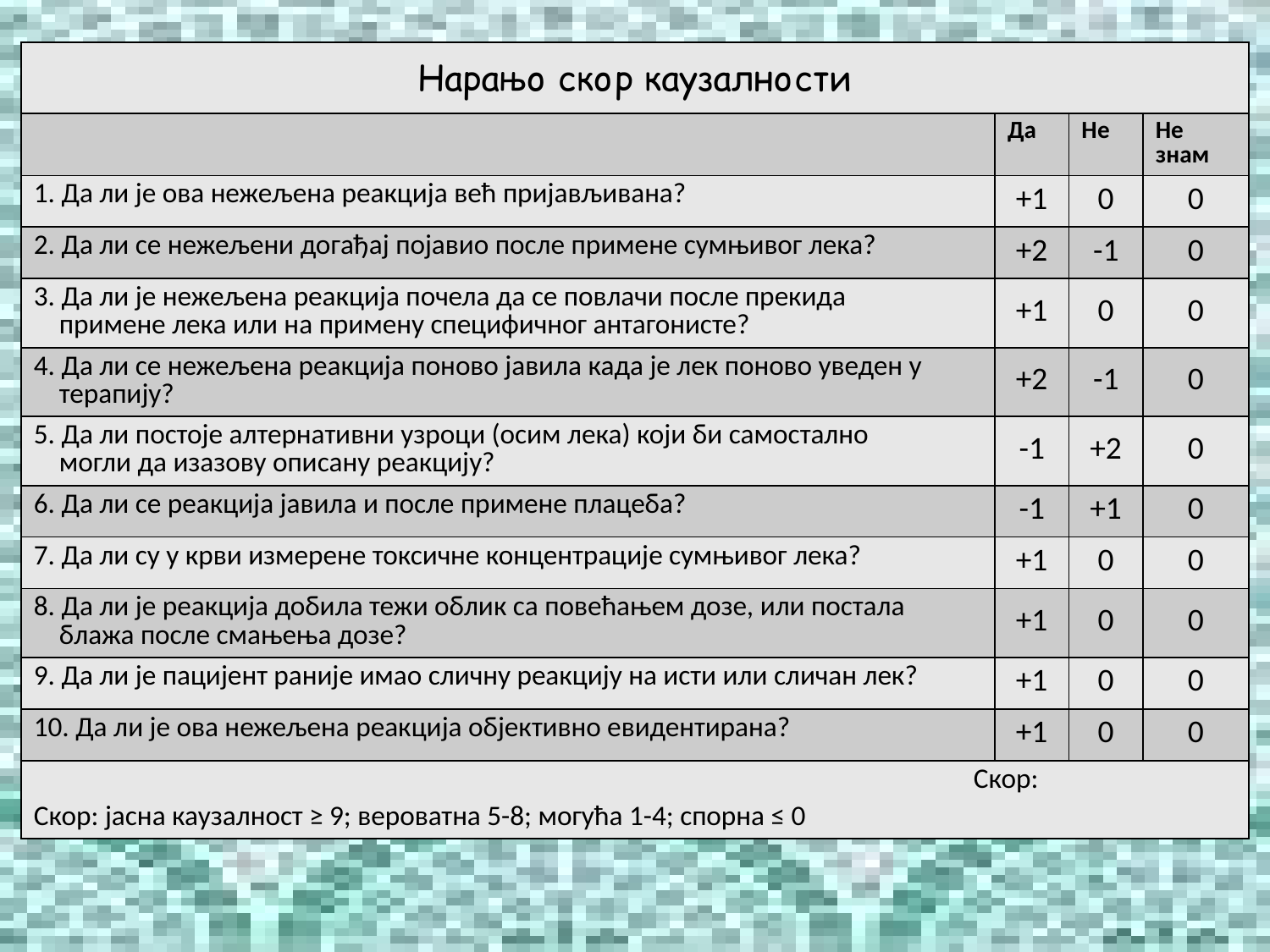

| Нарањо скор каузалности |  |  |  |
| --- | --- | --- | --- |
|  | Да | Не | Не знам |
| 1. Да ли је ова нежељена реакција већ пријављивана? | +1 | 0 | 0 |
| 2. Да ли се нежељени догађај појавио после примене сумњивог лека? | +2 | -1 | 0 |
| 3. Да ли је нежељена реакција почела да се повлачи после прекида примене лека или на примену специфичног антагонисте? | +1 | 0 | 0 |
| 4. Да ли се нежељена реакција поново јавила када је лек поново уведен у терапију? | +2 | -1 | 0 |
| 5. Да ли постоје алтернативни узроци (осим лека) који би самостално могли да изазову описану реакцију? | -1 | +2 | 0 |
| 6. Да ли се реакција јавила и после примене плацеба? | -1 | +1 | 0 |
| 7. Да ли су у крви измерене токсичне концентрације сумњивог лека? | +1 | 0 | 0 |
| 8. Да ли је реакција добила тежи облик са повећањем дозе, или постала блажа после смањења дозе? | +1 | 0 | 0 |
| 9. Да ли је пацијент раније имао сличну реакцију на исти или сличан лек? | +1 | 0 | 0 |
| 10. Да ли је ова нежељена реакција објективно евидентирана? | +1 | 0 | 0 |
| Скор: Скор: јасна каузалност ≥ 9; вероватна 5-8; могућа 1-4; спорна ≤ 0 |  |  |  |